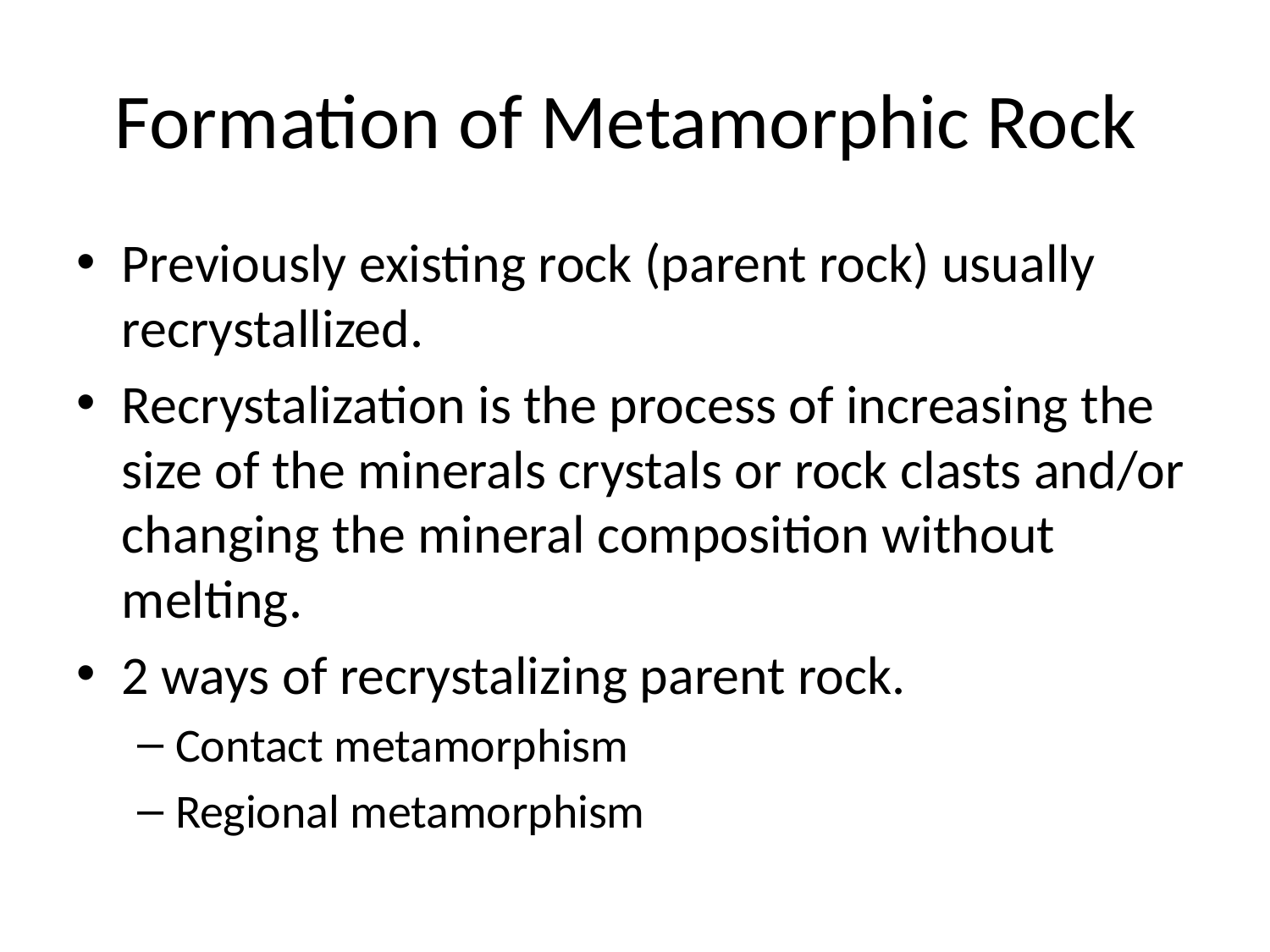

# Formation of Metamorphic Rock
Previously existing rock (parent rock) usually recrystallized.
Recrystalization is the process of increasing the size of the minerals crystals or rock clasts and/or changing the mineral composition without melting.
2 ways of recrystalizing parent rock.
Contact metamorphism
Regional metamorphism